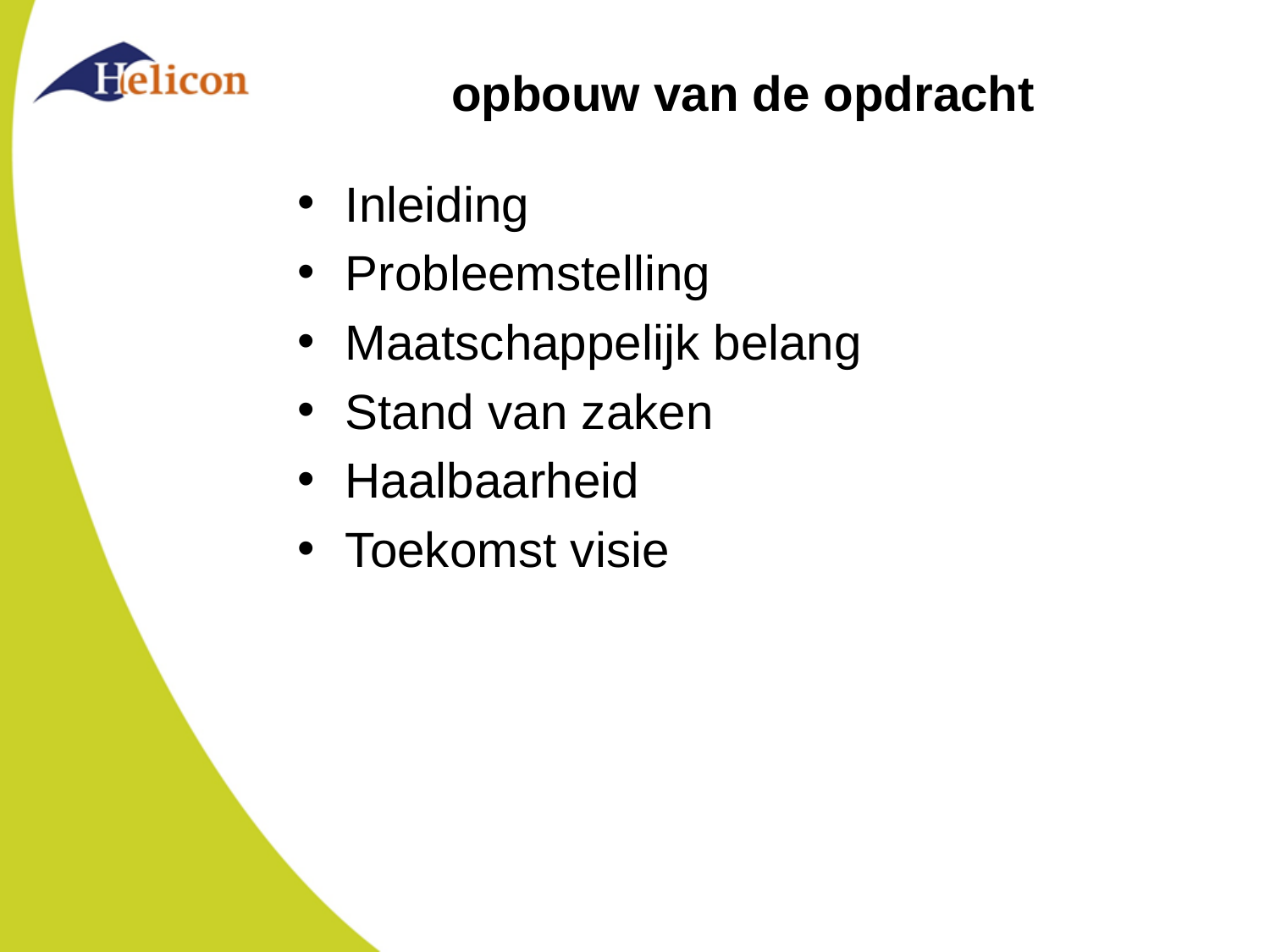

# opbouw van de opdracht
Inleiding
Probleemstelling
Maatschappelijk belang
Stand van zaken
Haalbaarheid
Toekomst visie